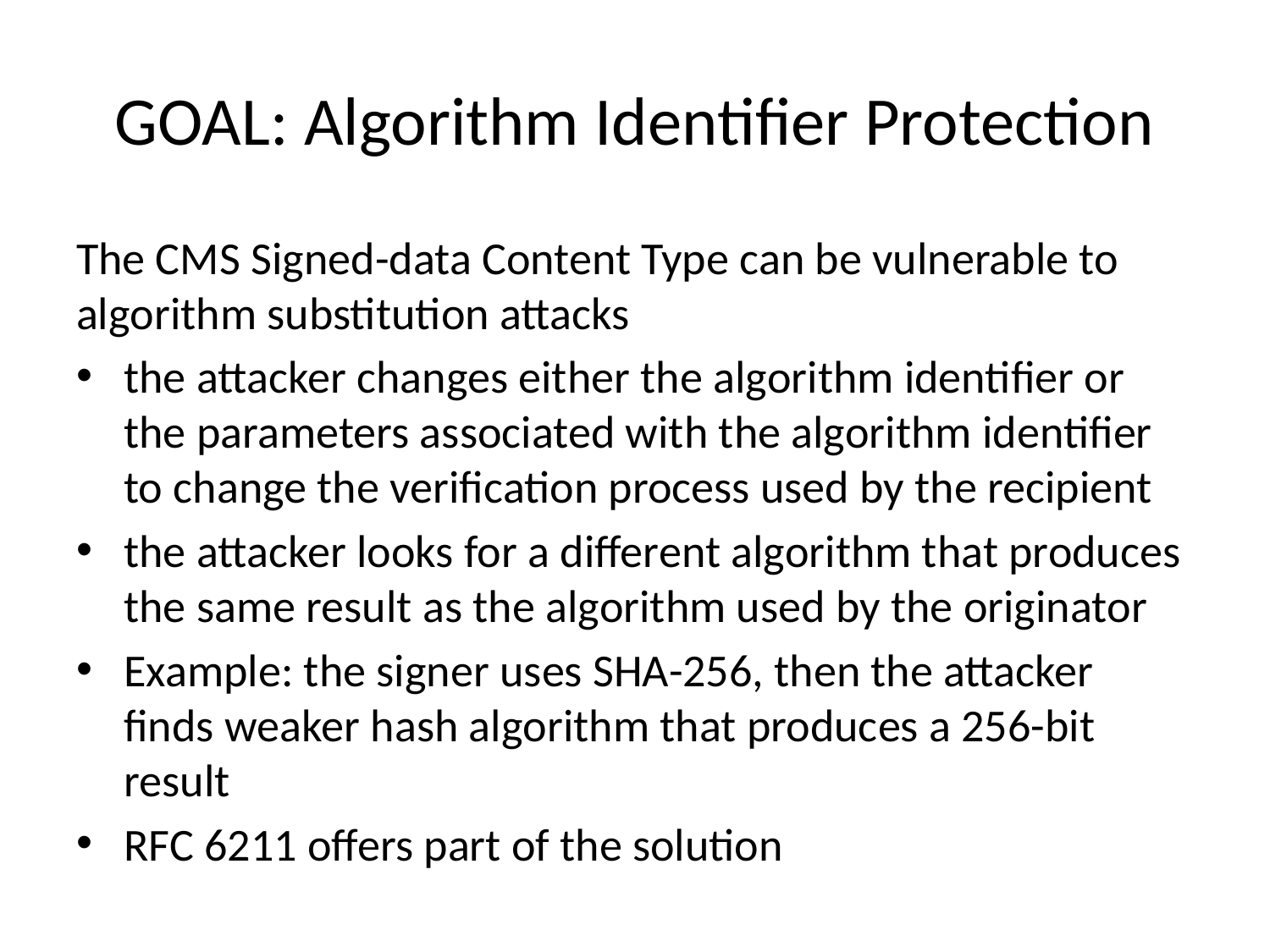

# GOAL: Algorithm Identifier Protection
The CMS Signed-data Content Type can be vulnerable to algorithm substitution attacks
the attacker changes either the algorithm identifier or the parameters associated with the algorithm identifier to change the verification process used by the recipient
the attacker looks for a different algorithm that produces the same result as the algorithm used by the originator
Example: the signer uses SHA-256, then the attacker finds weaker hash algorithm that produces a 256-bit result
RFC 6211 offers part of the solution